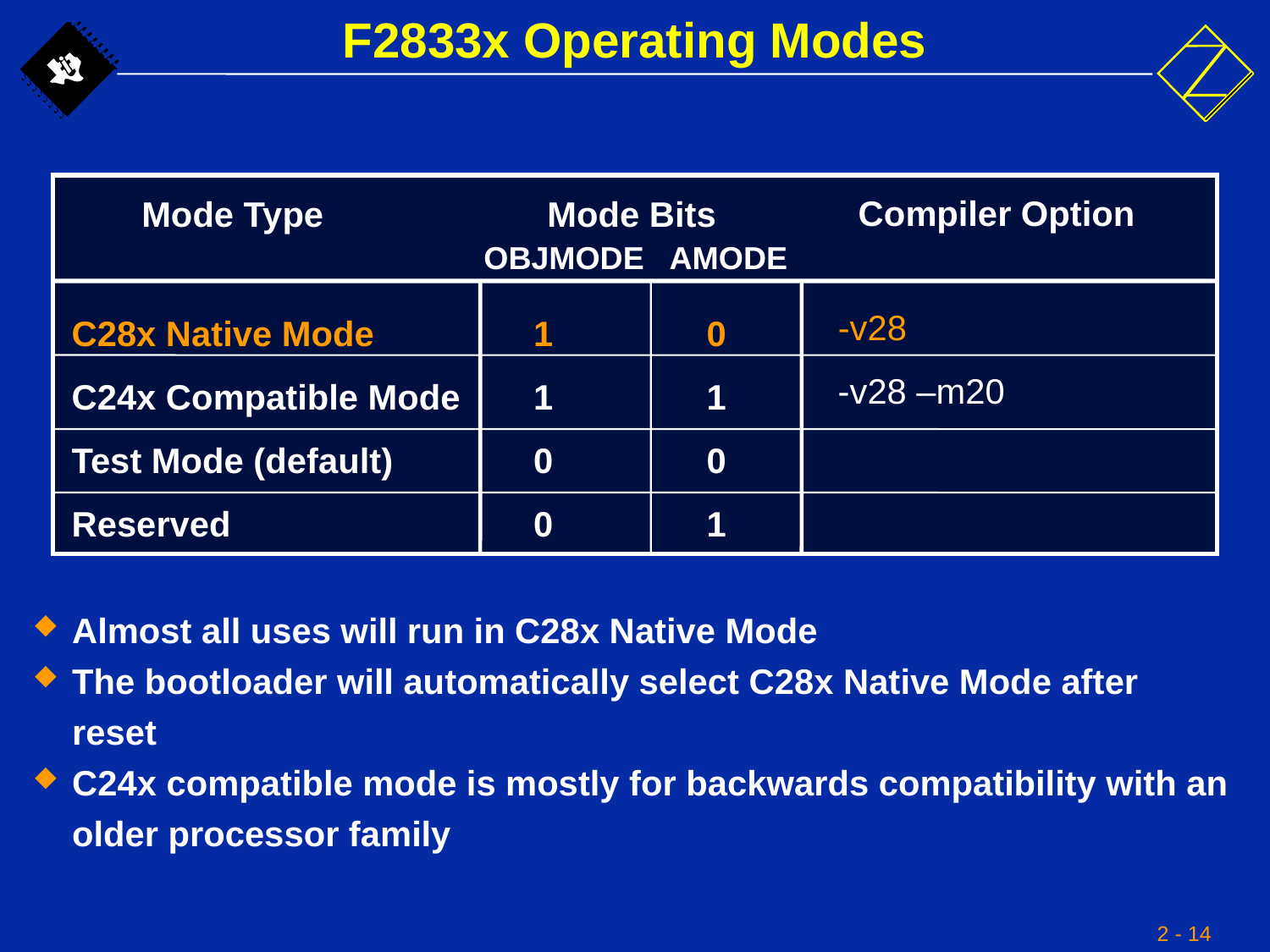

# F2833x Operating Modes

Compiler Option
Mode Type
Mode Bits
OBJMODE   AMODE

C28x Native Mode          	 1       	0
C24x Compatible Mode	 1     	1
Test Mode (default)	 0           	0
Reserved	 0           	1
-v28

-v28 –m20

Almost all uses will run in C28x Native Mode
The bootloader will automatically select C28x Native Mode after reset
C24x compatible mode is mostly for backwards compatibility with an older processor family